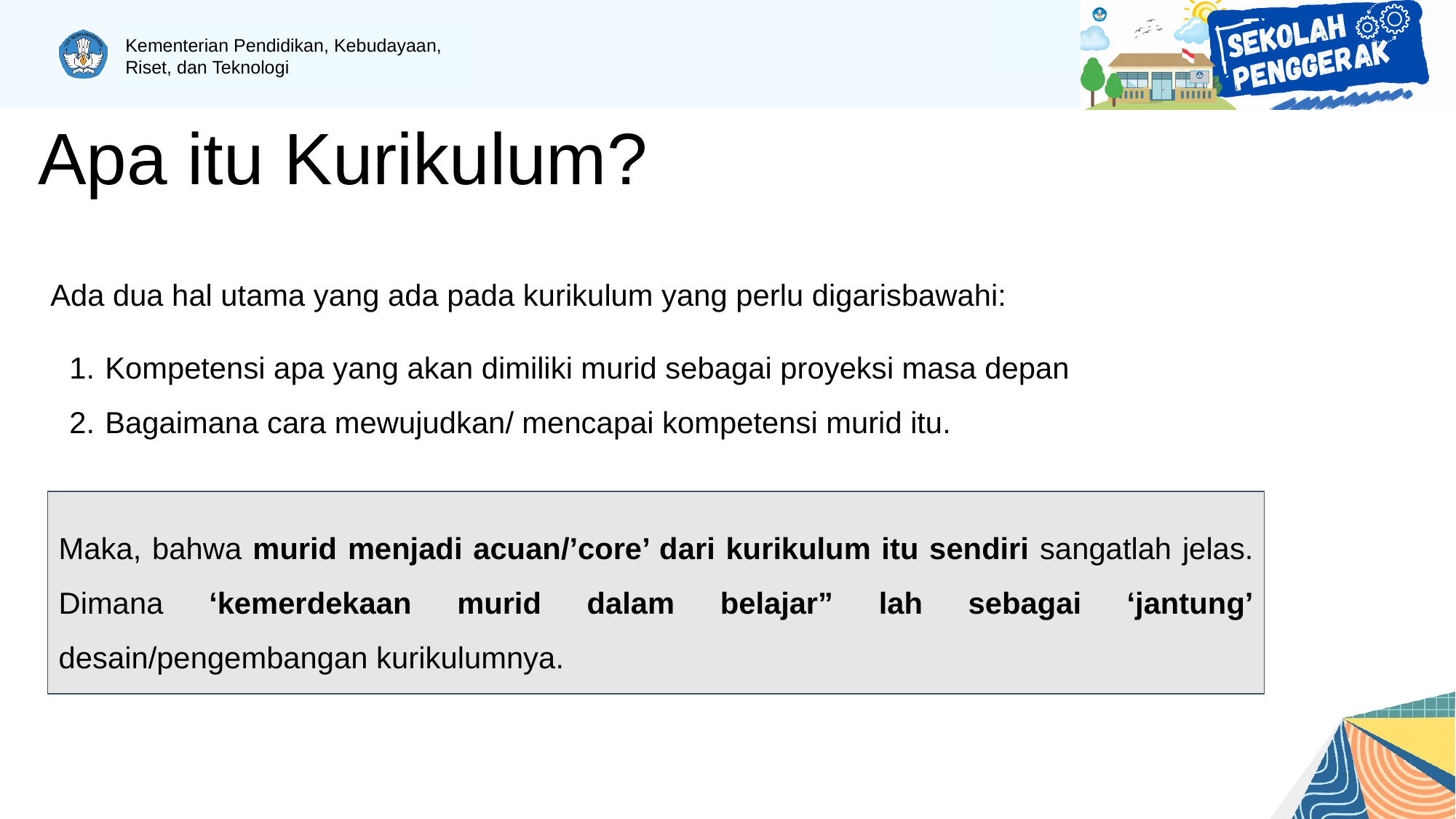

Apa itu Kurikulum?

Ada dua hal utama yang ada pada kurikulum yang perlu digarisbawahi:
Kompetensi apa yang akan dimiliki murid sebagai proyeksi masa depan
Bagaimana cara mewujudkan/ mencapai kompetensi murid itu.
Maka, bahwa murid menjadi acuan/’core’ dari kurikulum itu sendiri sangatlah jelas. Dimana ‘kemerdekaan murid dalam belajar” lah sebagai ‘jantung’ desain/pengembangan kurikulumnya.